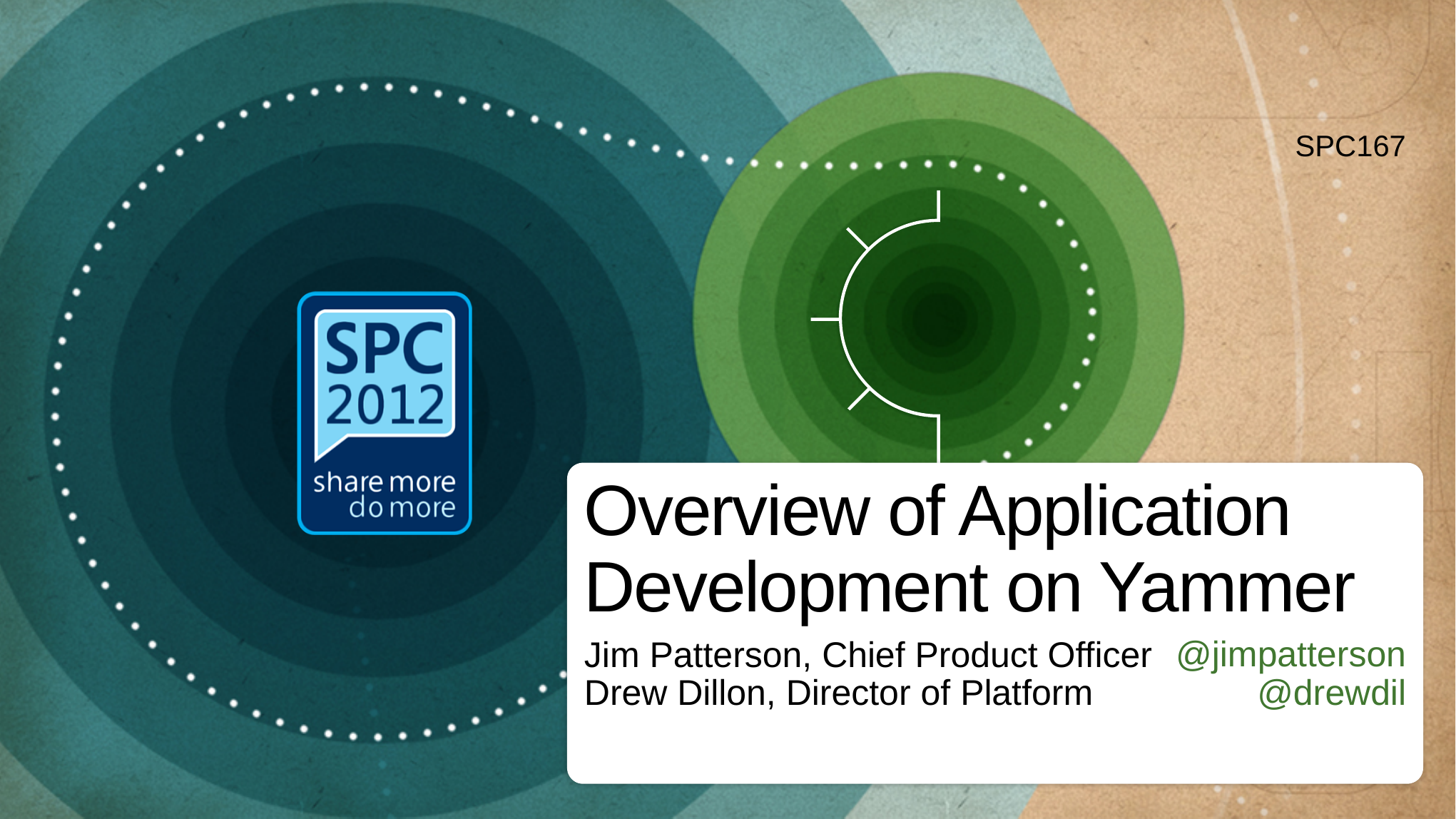

SPC167
# Overview of Application Development on Yammer
@jimpatterson
@drewdil
Jim Patterson, Chief Product Officer
Drew Dillon, Director of Platform